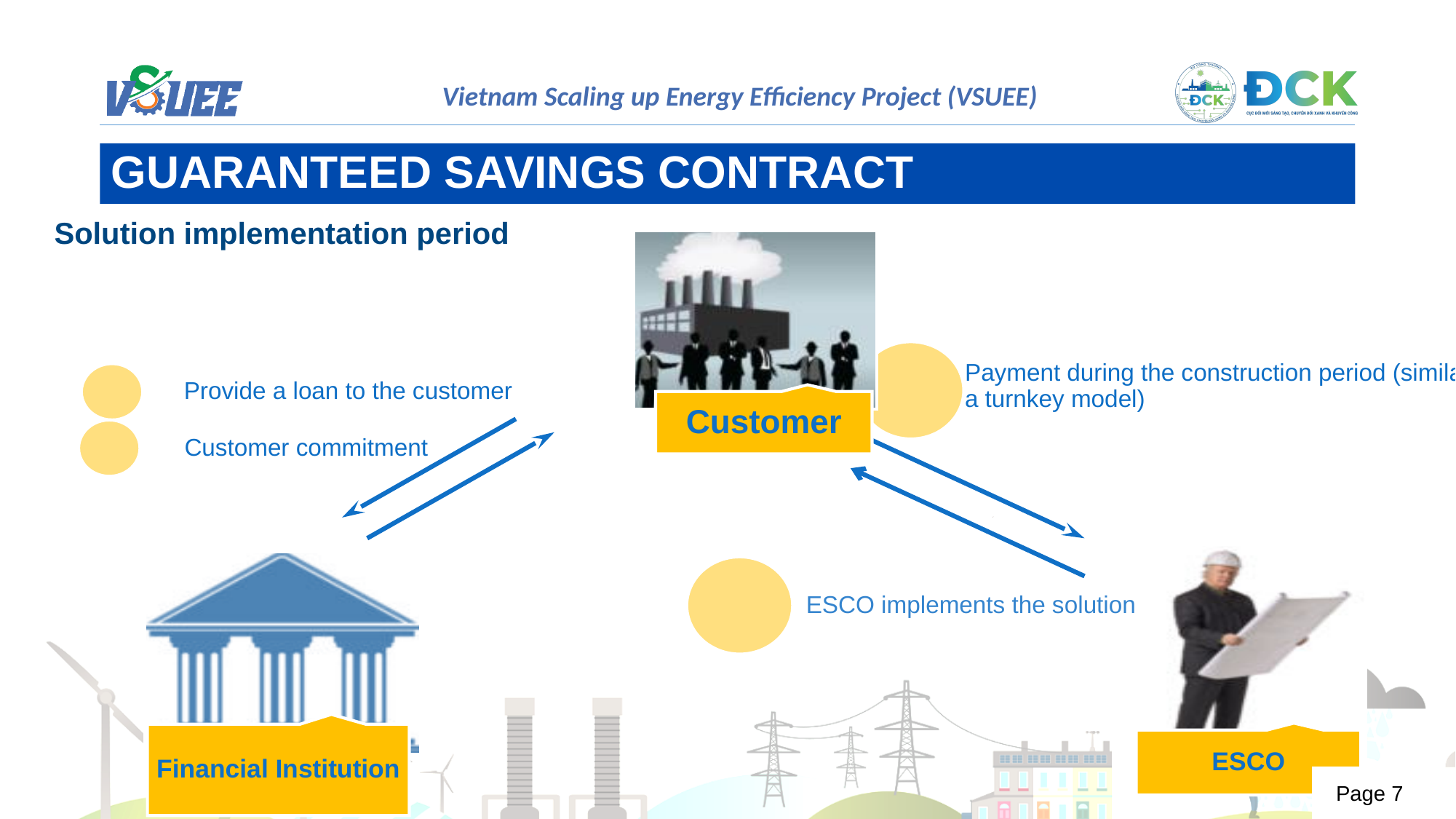

GUARANTEED SAVINGS CONTRACT
Solution implementation period
Customer
Payment during the construction period (similar to a turnkey model)
Provide a loan to the customer
Customer commitment

ESCO
ESCO implements the solution
Financial Institution

Page 7